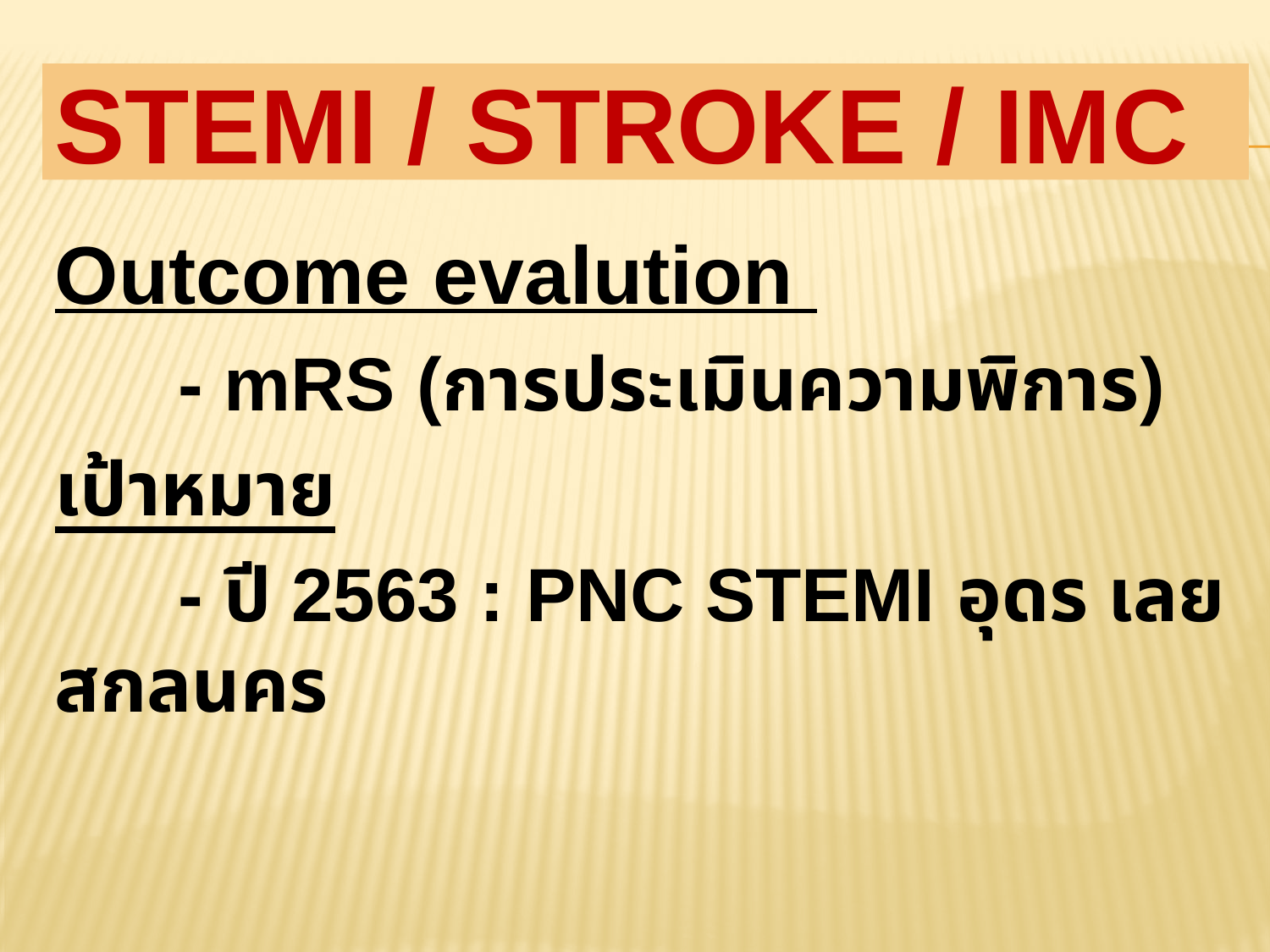

# STEMI / STROKE / IMC
Outcome evalution
	- mRS (การประเมินความพิการ)
เป้าหมาย
	- ปี 2563 : PNC STEMI อุดร เลย สกลนคร